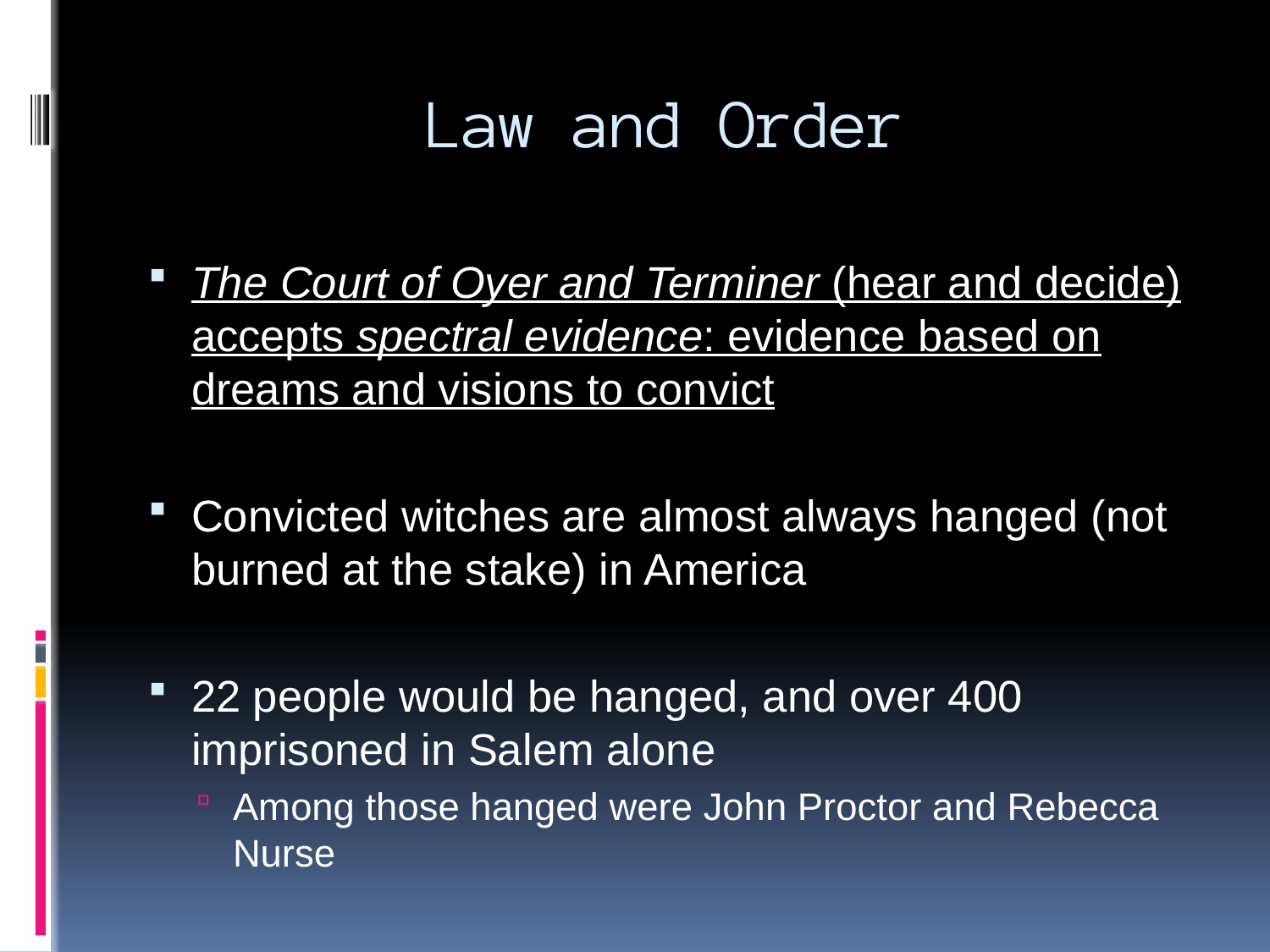

# Law and Order
The Court of Oyer and Terminer (hear and decide) accepts spectral evidence: evidence based on dreams and visions to convict

Convicted witches are almost always hanged (not burned at the stake) in America

22 people would be hanged, and over 400 imprisoned in Salem alone
Among those hanged were John Proctor and Rebecca Nurse